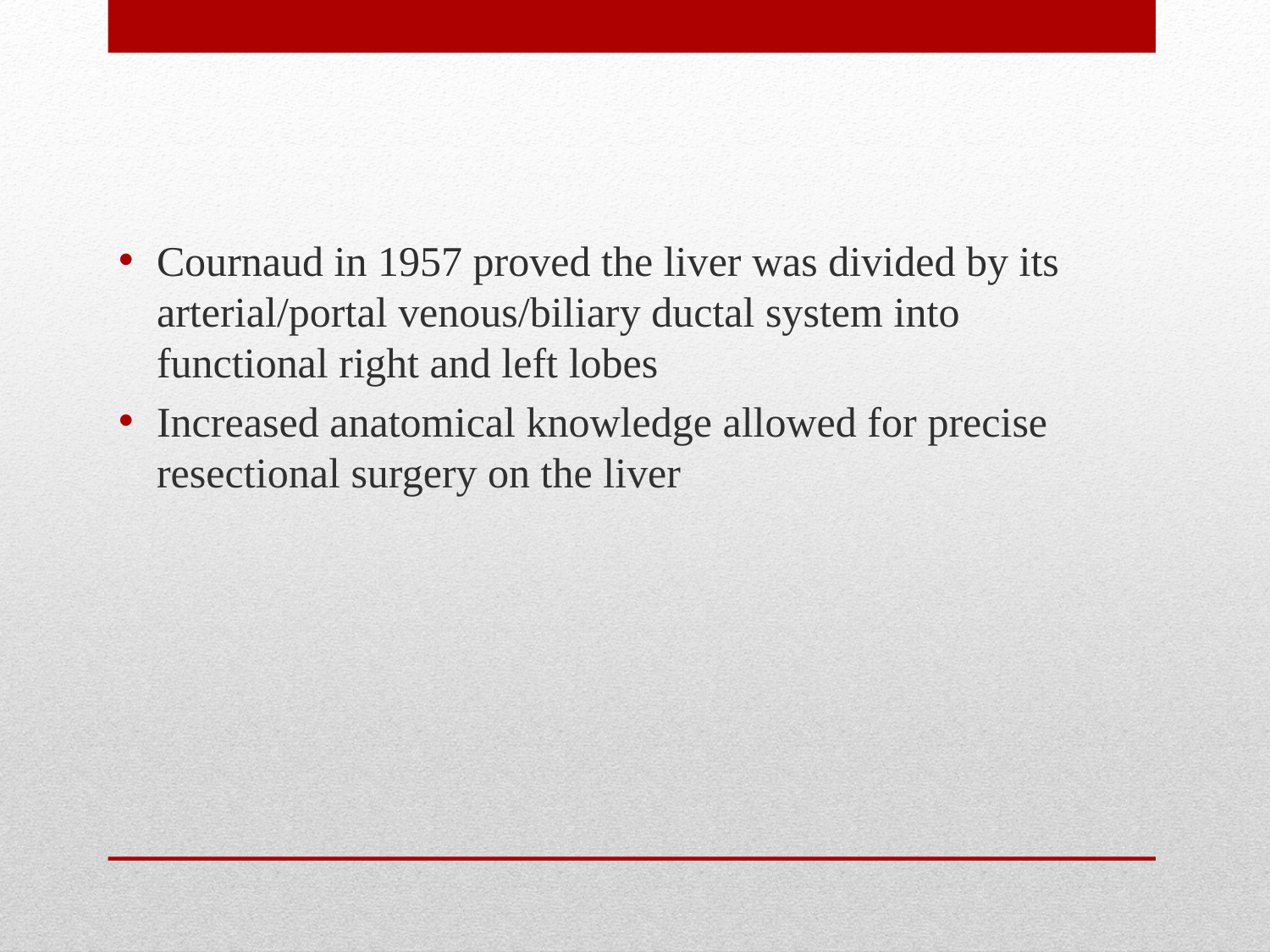

Cournaud in 1957 proved the liver was divided by its arterial/portal venous/biliary ductal system into functional right and left lobes
Increased anatomical knowledge allowed for precise resectional surgery on the liver
#